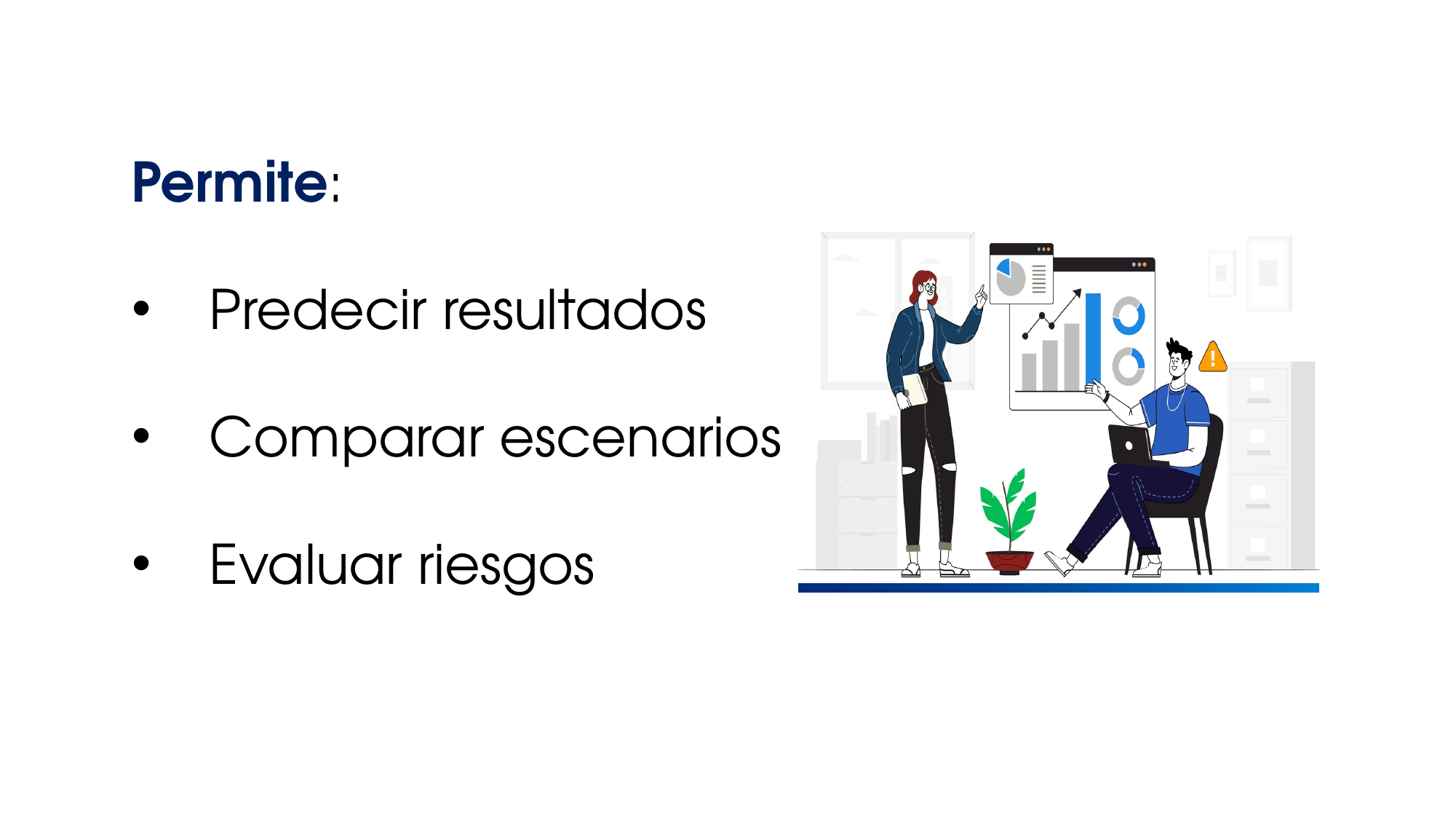

Permite:
Predecir resultados
Comparar escenarios
Evaluar riesgos